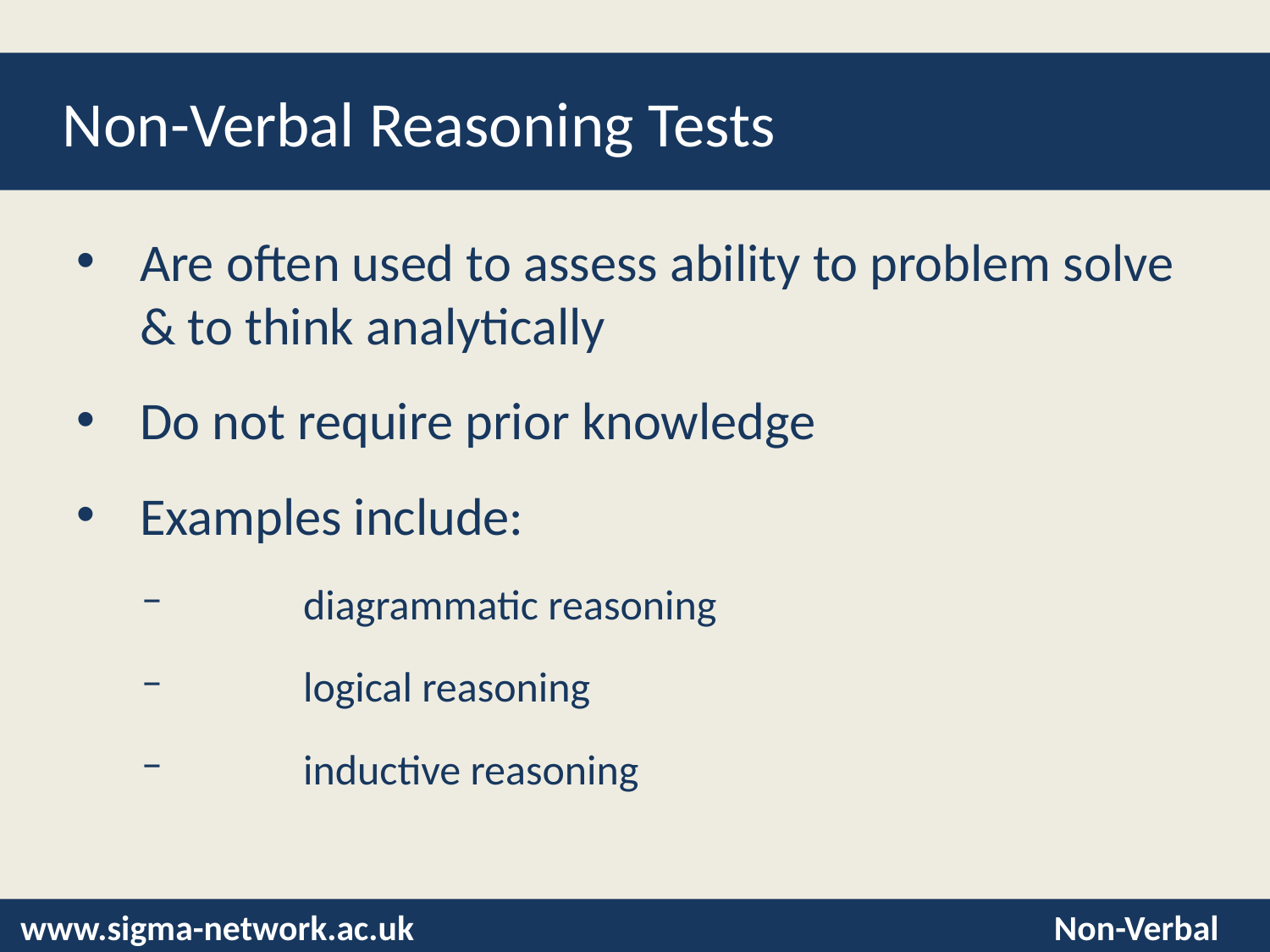

# Non-Verbal Reasoning Tests
Are often used to assess ability to problem solve & to think analytically
Do not require prior knowledge
Examples include:
	diagrammatic reasoning
	logical reasoning
	inductive reasoning